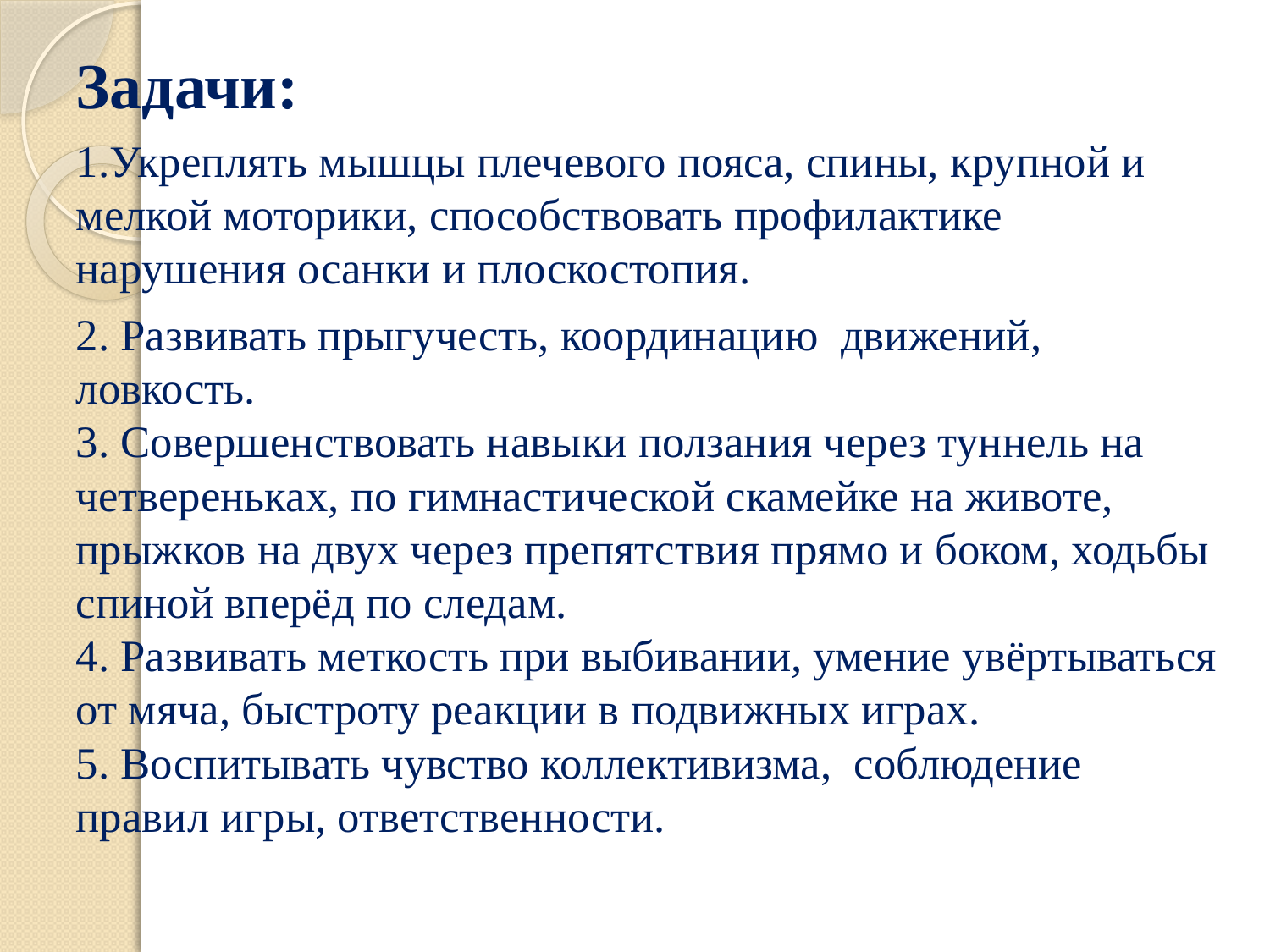

# Задачи:
1.Укреплять мышцы плечевого пояса, спины, крупной и мелкой моторики, способствовать профилактике нарушения осанки и плоскостопия.

2. Развивать прыгучесть, координацию  движений, ловкость.
3. Совершенствовать навыки ползания через туннель на четвереньках, по гимнастической скамейке на животе,  прыжков на двух через препятствия прямо и боком, ходьбы спиной вперёд по следам.
4. Развивать меткость при выбивании, умение увёртываться от мяча, быстроту реакции в подвижных играх.
5. Воспитывать чувство коллективизма,  соблюдение правил игры, ответственности.